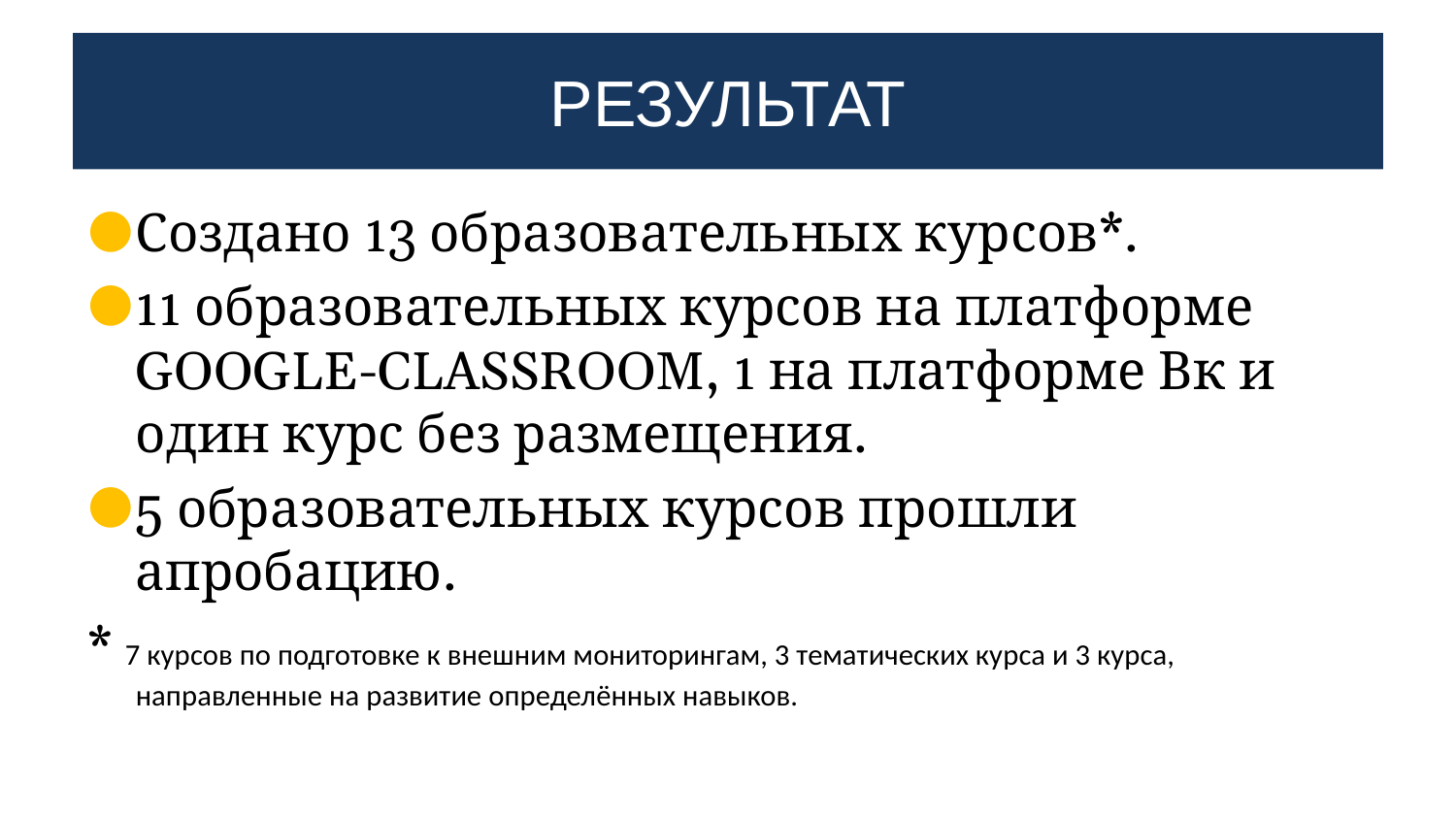

# РЕЗУЛЬТАТ
Создано 13 образовательных курсов*.
11 образовательных курсов на платформе GOOGLE-CLASSROOM, 1 на платформе Вк и один курс без размещения.
5 образовательных курсов прошли апробацию.
* 7 курсов по подготовке к внешним мониторингам, 3 тематических курса и 3 курса, направленные на развитие определённых навыков.